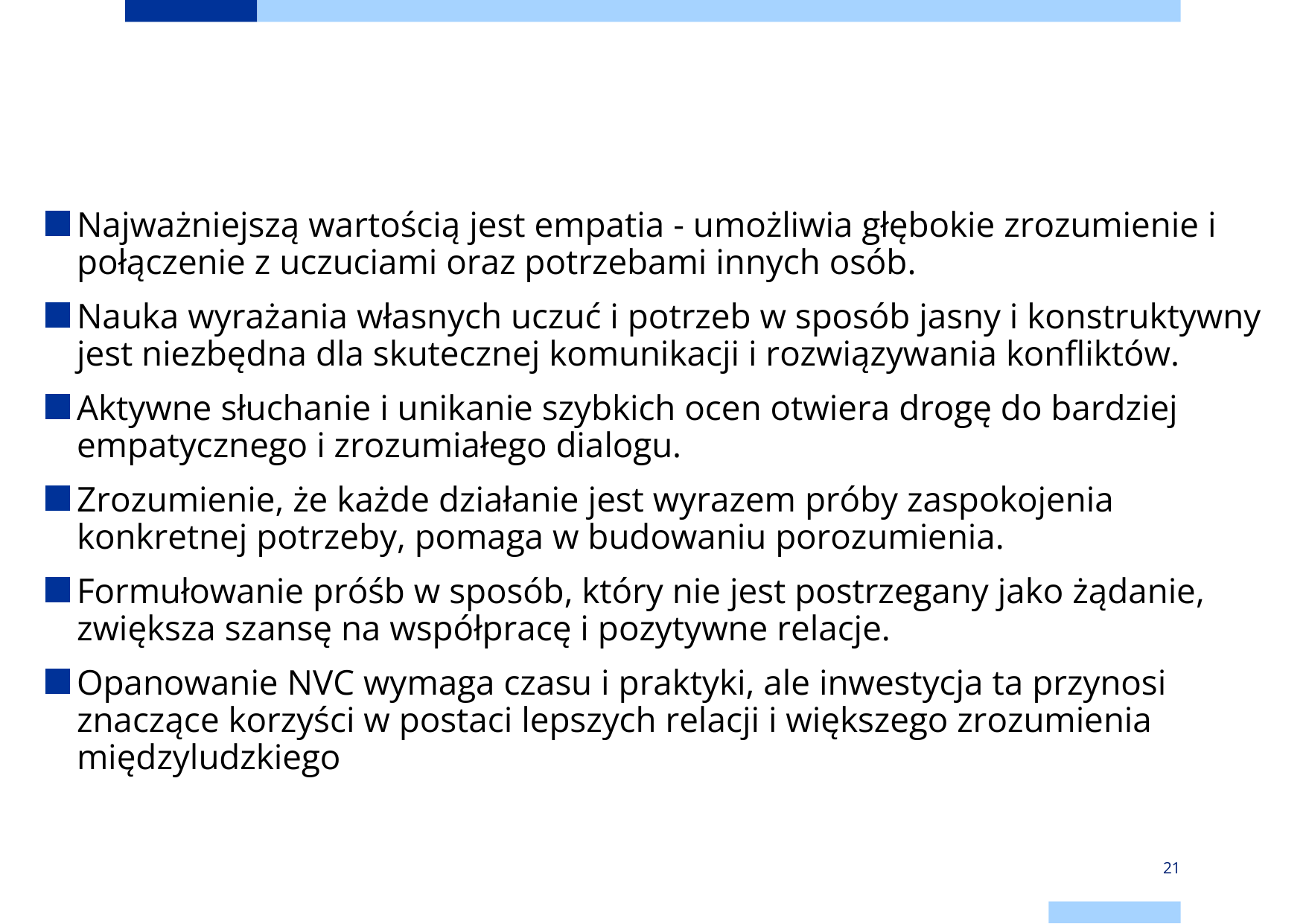

# Kluczowe zasady
Najważniejszą wartością jest empatia - umożliwia głębokie zrozumienie i połączenie z uczuciami oraz potrzebami innych osób.
Nauka wyrażania własnych uczuć i potrzeb w sposób jasny i konstruktywny jest niezbędna dla skutecznej komunikacji i rozwiązywania konfliktów.
Aktywne słuchanie i unikanie szybkich ocen otwiera drogę do bardziej empatycznego i zrozumiałego dialogu.
Zrozumienie, że każde działanie jest wyrazem próby zaspokojenia konkretnej potrzeby, pomaga w budowaniu porozumienia.
Formułowanie próśb w sposób, który nie jest postrzegany jako żądanie, zwiększa szansę na współpracę i pozytywne relacje.
Opanowanie NVC wymaga czasu i praktyki, ale inwestycja ta przynosi znaczące korzyści w postaci lepszych relacji i większego zrozumienia międzyludzkiego

21